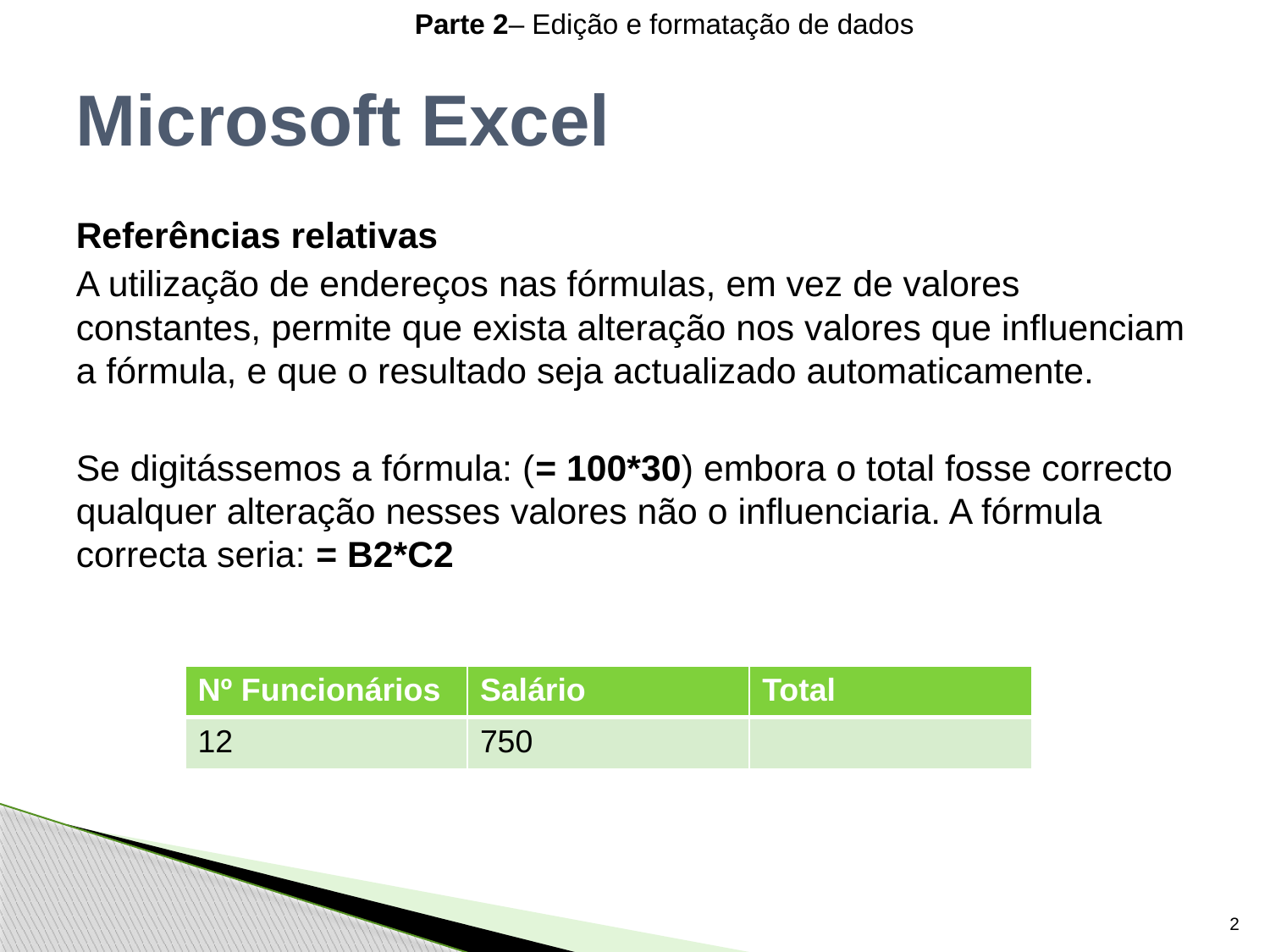

Parte 2– Edição e formatação de dados
# Microsoft Excel
Referências relativas
A utilização de endereços nas fórmulas, em vez de valores constantes, permite que exista alteração nos valores que influenciam a fórmula, e que o resultado seja actualizado automaticamente.

Se digitássemos a fórmula: (= 100*30) embora o total fosse correcto qualquer alteração nesses valores não o influenciaria. A fórmula correcta seria: = B2*C2

| Nº Funcionários | Salário | Total |
| --- | --- | --- |
| 12 | 750 |  |
2